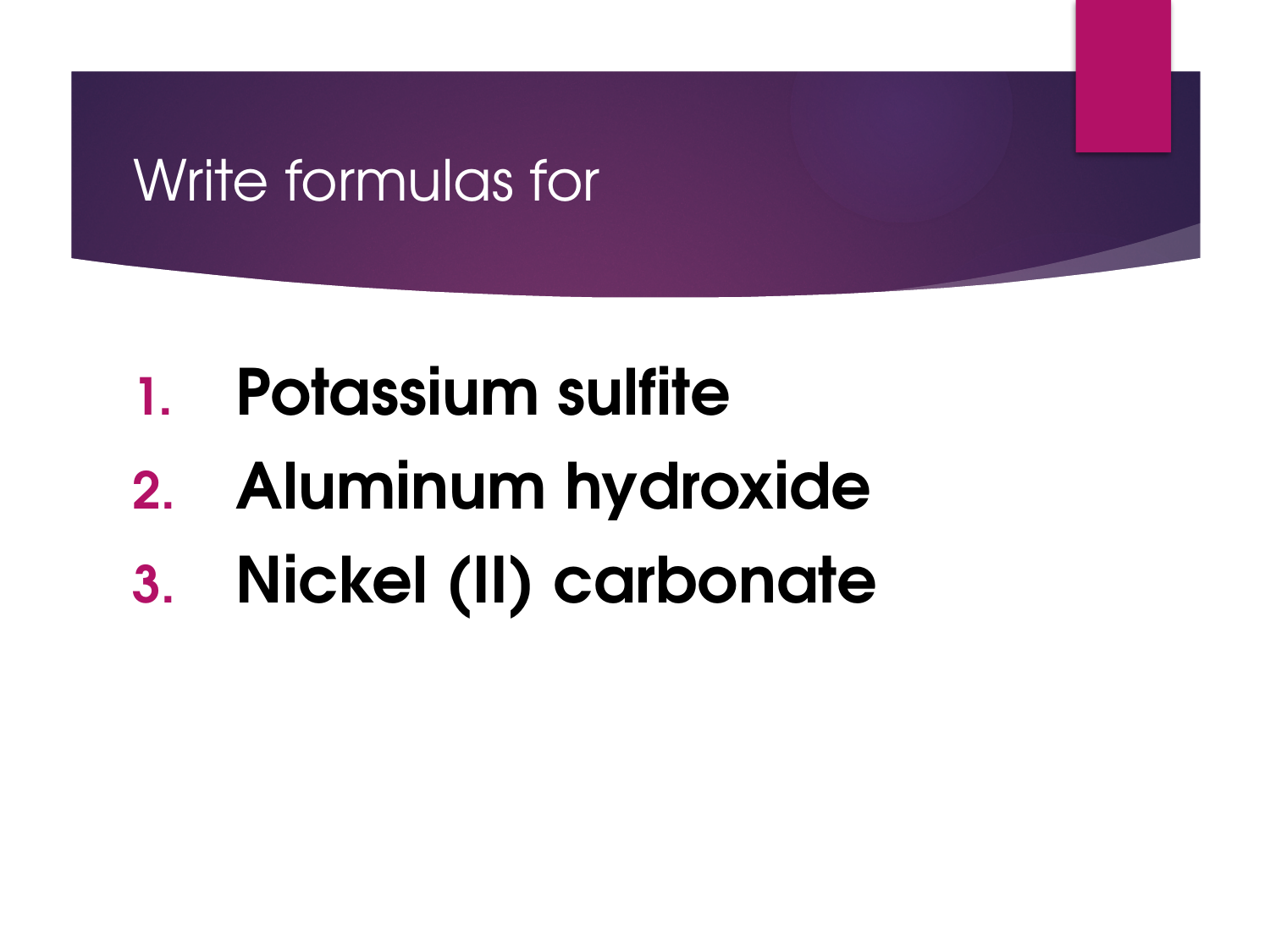

# Write formulas for
Potassium sulfite
Aluminum hydroxide
Nickel (II) carbonate